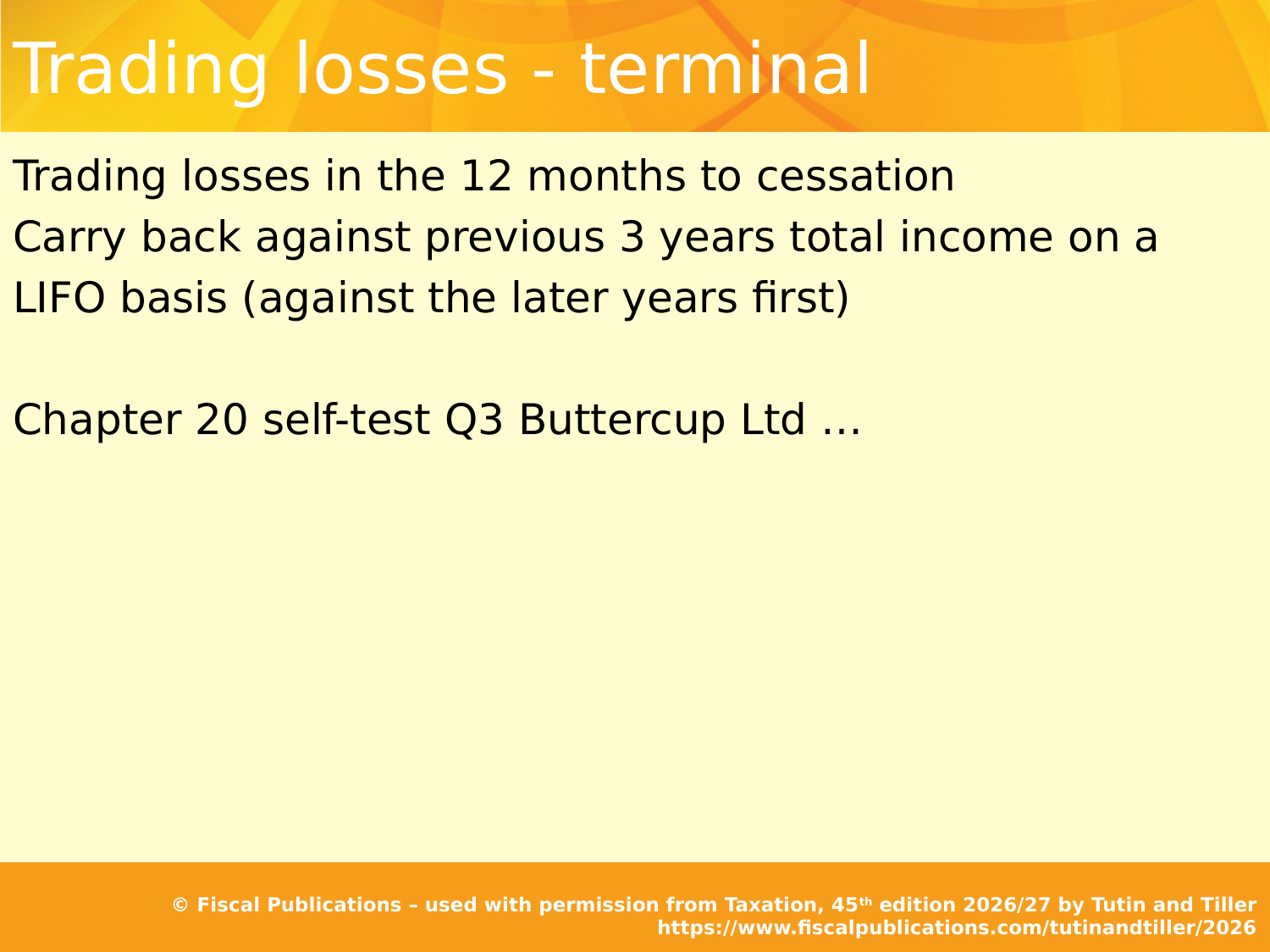

# Trading losses - terminal
Trading losses in the 12 months to cessation
Carry back against previous 3 years total income on a LIFO basis (against the later years first)

Chapter 20 self-test Q3 Buttercup Ltd …